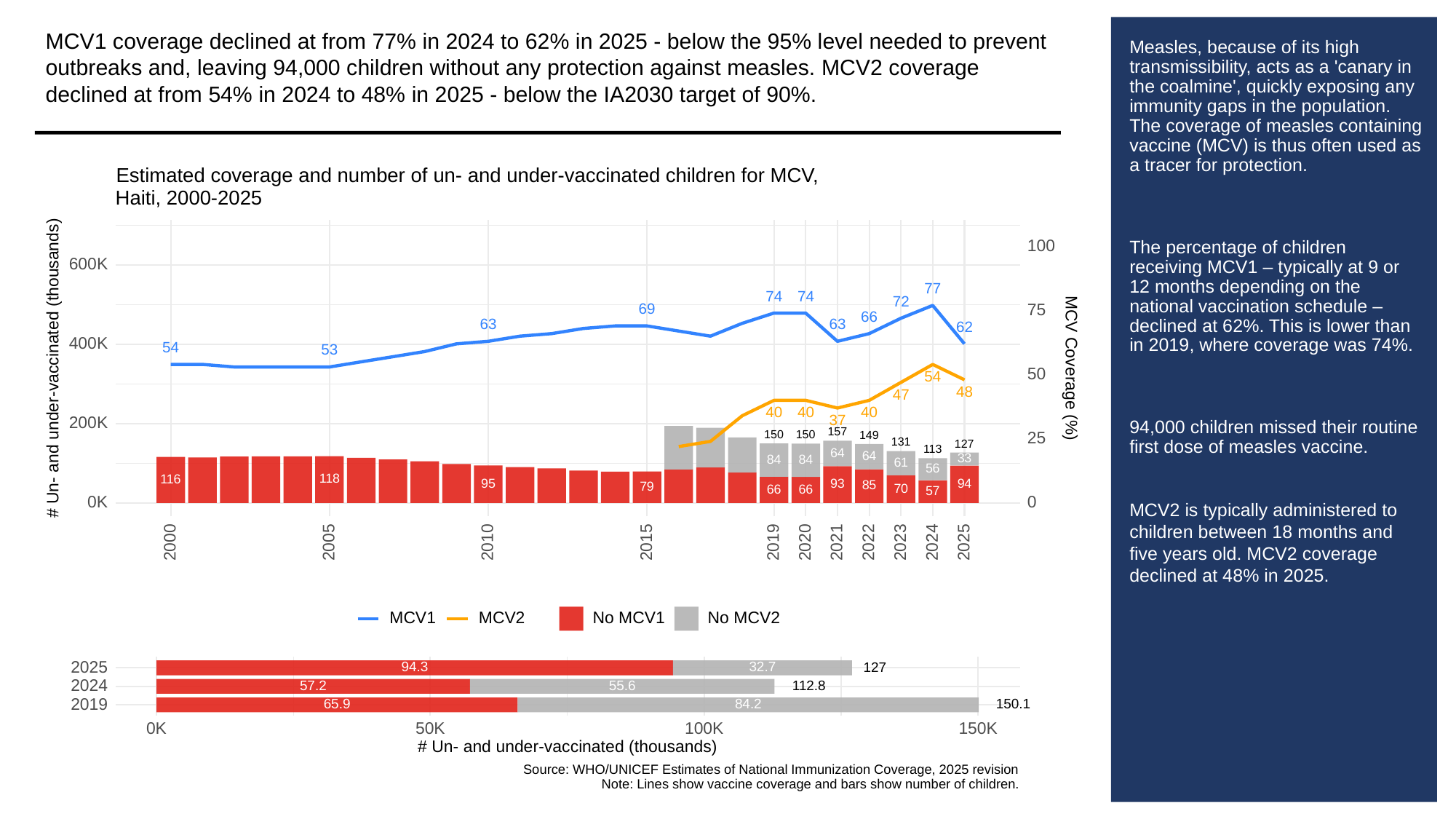

MCV1 coverage declined at from 77% in 2024 to 62% in 2025 - below the 95% level needed to prevent outbreaks and, leaving 94,000 children without any protection against measles. MCV2 coverage declined at from 54% in 2024 to 48% in 2025 - below the IA2030 target of 90%.
# Measles, because of its high transmissibility, acts as a 'canary in the coalmine', quickly exposing any immunity gaps in the population. The coverage of measles containing vaccine (MCV) is thus often used as a tracer for protection.

The percentage of children receiving MCV1 – typically at 9 or 12 months depending on the national vaccination schedule – declined at 62%. This is lower than in 2019, where coverage was 74%.

94,000 children missed their routine first dose of measles vaccine.

MCV2 is typically administered to children between 18 months and five years old. MCV2 coverage declined at 48% in 2025.

Estimated coverage and number of un- and under-vaccinated children for MCV,
Haiti, 2000-2025

100
600K

77
74
74
72
69

75

66
63
63
62
400K
54

53
# Un- and under-vaccinated (thousands)
MCV Coverage (%)

50
54

48
47
40
40
40
37
200K

157
150
150
149
25

131
127

113
64

64

33
84
84

61

56

118
116

95
94
93

85
79
70
66
66
57
0K
0

2023
2000
2005
2010
2015
2019
2020
2021
2022
2024
2025

MCV1
MCV2
No MCV1
No MCV2

2025
94.3
32.7
127

2024
57.2
55.6
112.8

2019
65.9
84.2
150.1

0K
50K
100K
150K
# Un- and under-vaccinated (thousands)
Source: WHO/UNICEF Estimates of National Immunization Coverage, 2025 revision
Note: Lines show vaccine coverage and bars show number of children.